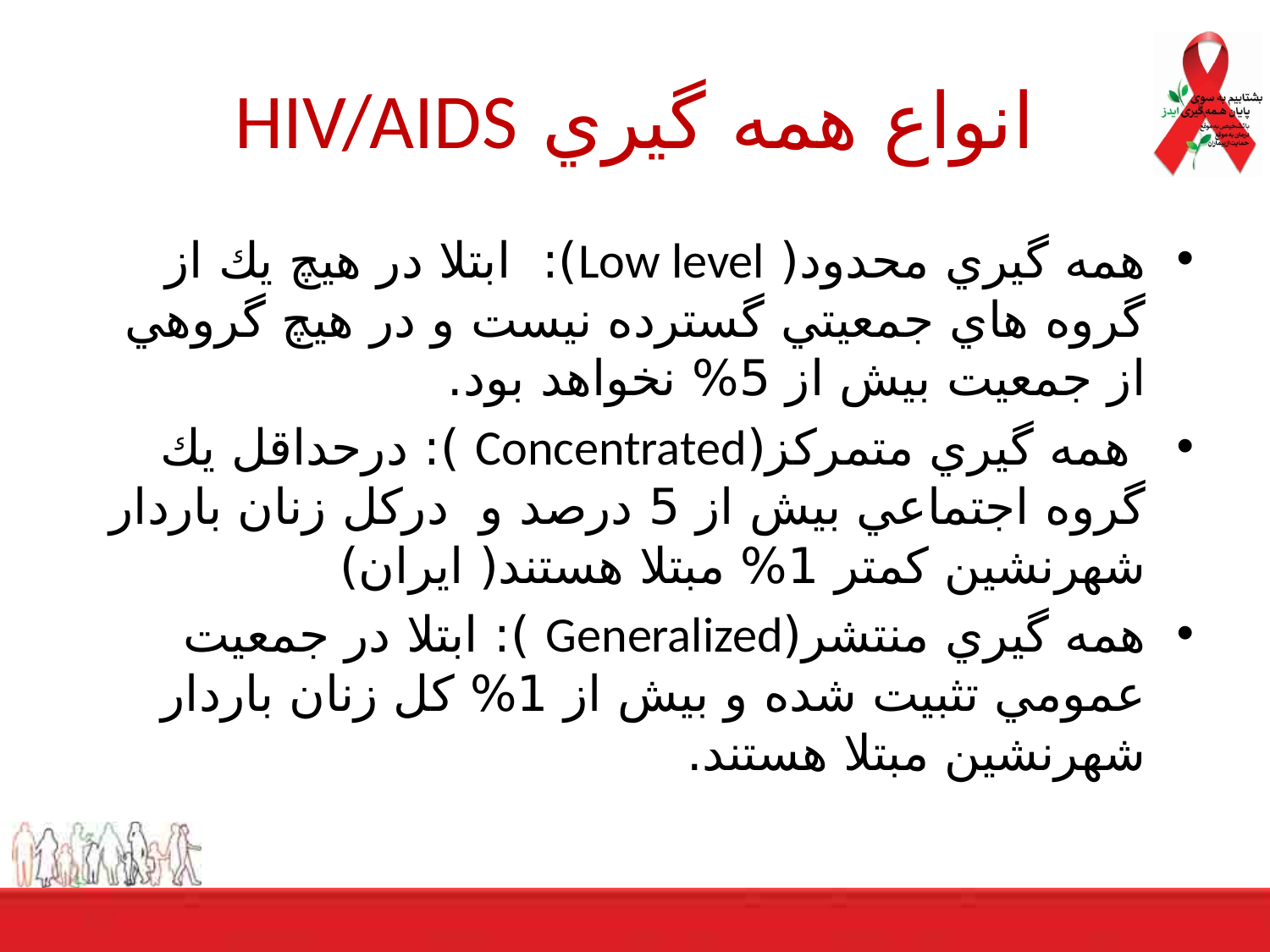

# انواع همه گيري HIV/AIDS
همه گيري محدود( Low level):  ابتلا در هيچ يك از گروه هاي جمعيتي گسترده نيست و در هيچ گروهي از جمعيت بيش از 5% نخواهد بود.
 همه گيري متمركز(Concentrated ): درحداقل يك گروه اجتماعي بيش از 5 درصد و  دركل زنان باردار شهرنشين كمتر 1% مبتلا هستند( ایران)
همه گيري منتشر(Generalized ): ابتلا در جمعيت عمومي تثبيت شده و بيش از 1% كل زنان باردار شهرنشين مبتلا هستند.